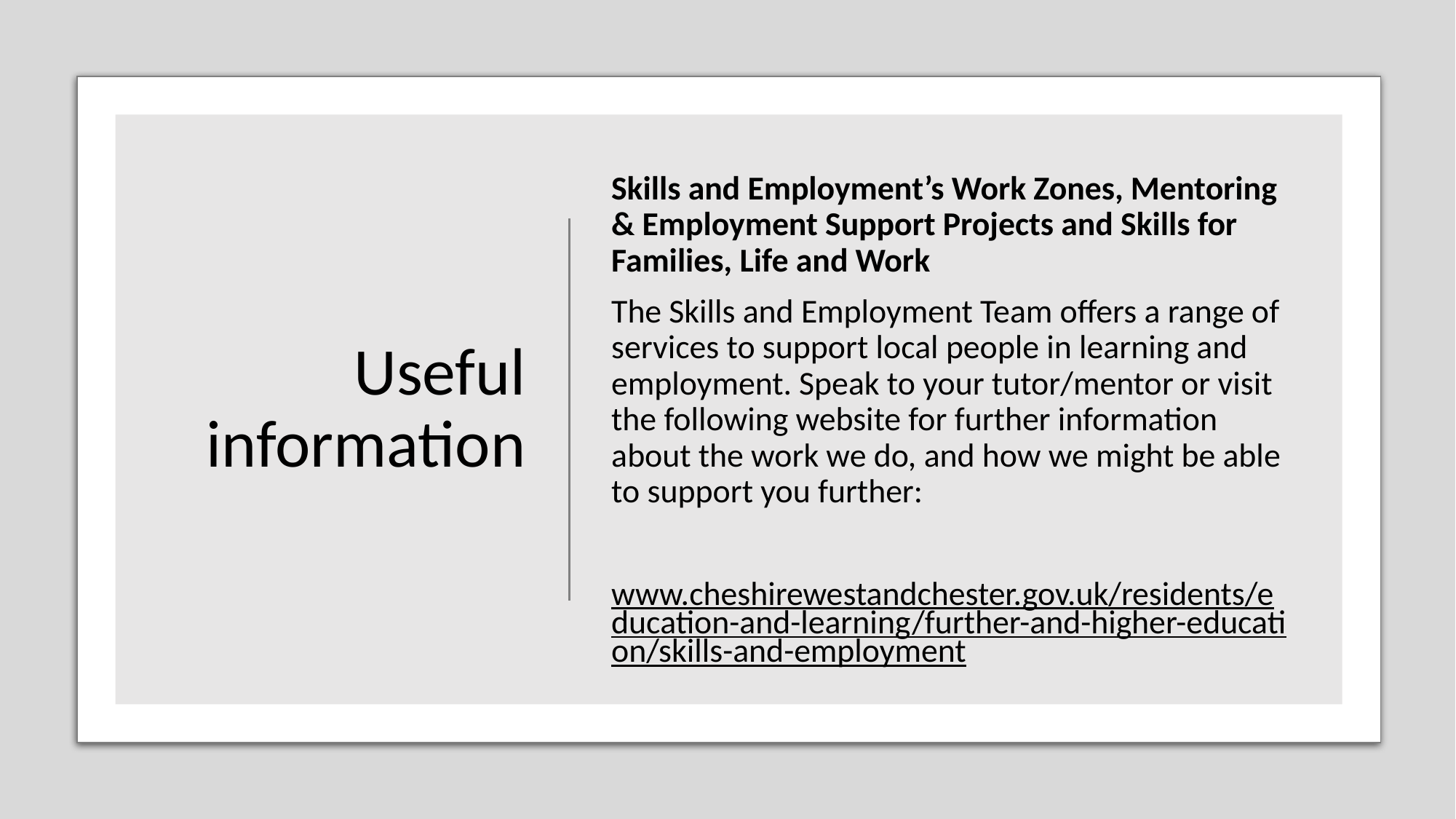

Skills and Employment’s Work Zones, Mentoring & Employment Support Projects and Skills for Families, Life and Work
The Skills and Employment Team offers a range of services to support local people in learning and employment. Speak to your tutor/mentor or visit the following website for further information about the work we do, and how we might be able to support you further:

www.cheshirewestandchester.gov.uk/residents/education-and-learning/further-and-higher-education/skills-and-employment
# Useful information